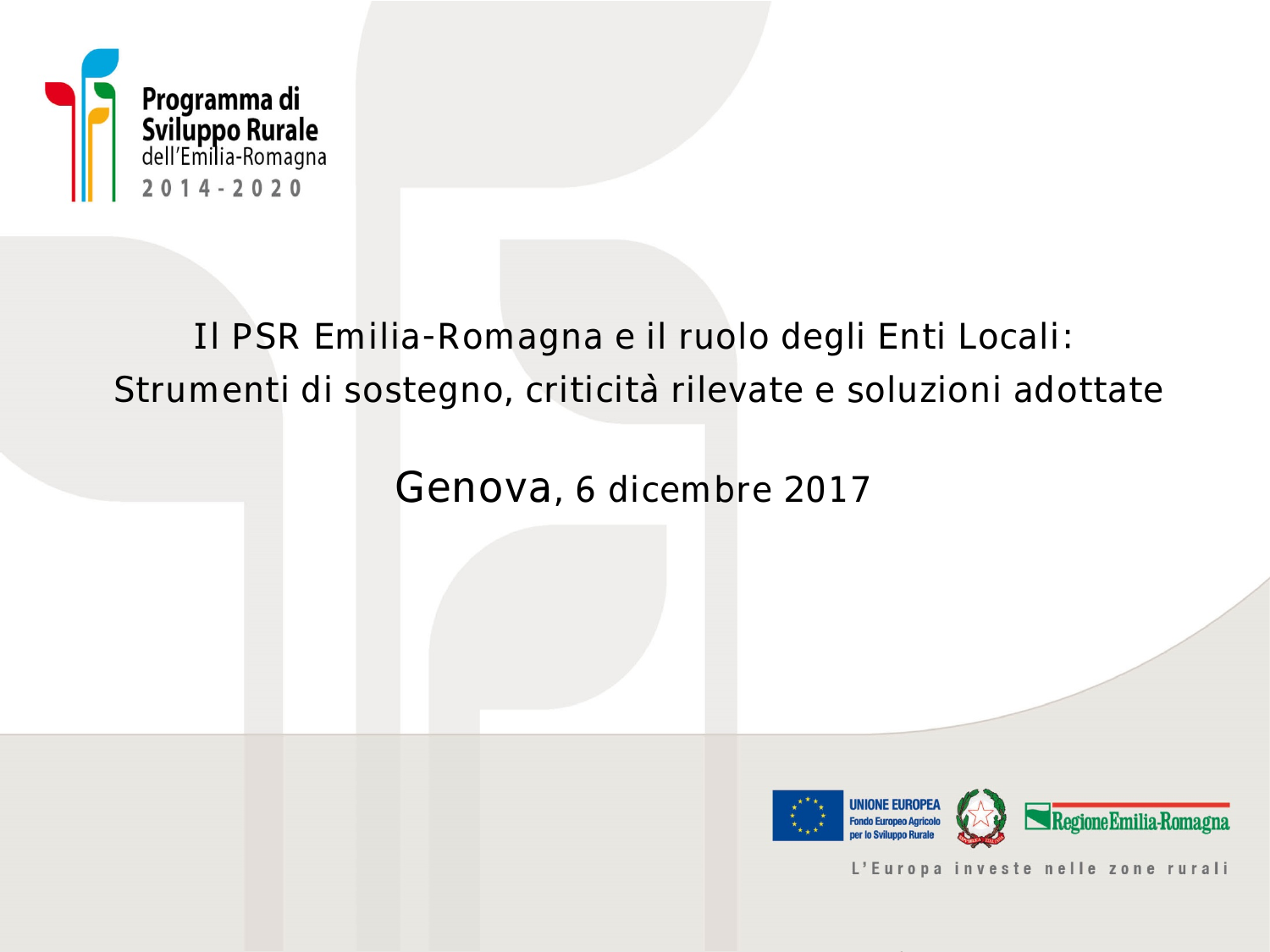

Il PSR Emilia-Romagna e il ruolo degli Enti Locali:
 Strumenti di sostegno, criticità rilevate e soluzioni adottate

Genova, 6 dicembre 2017